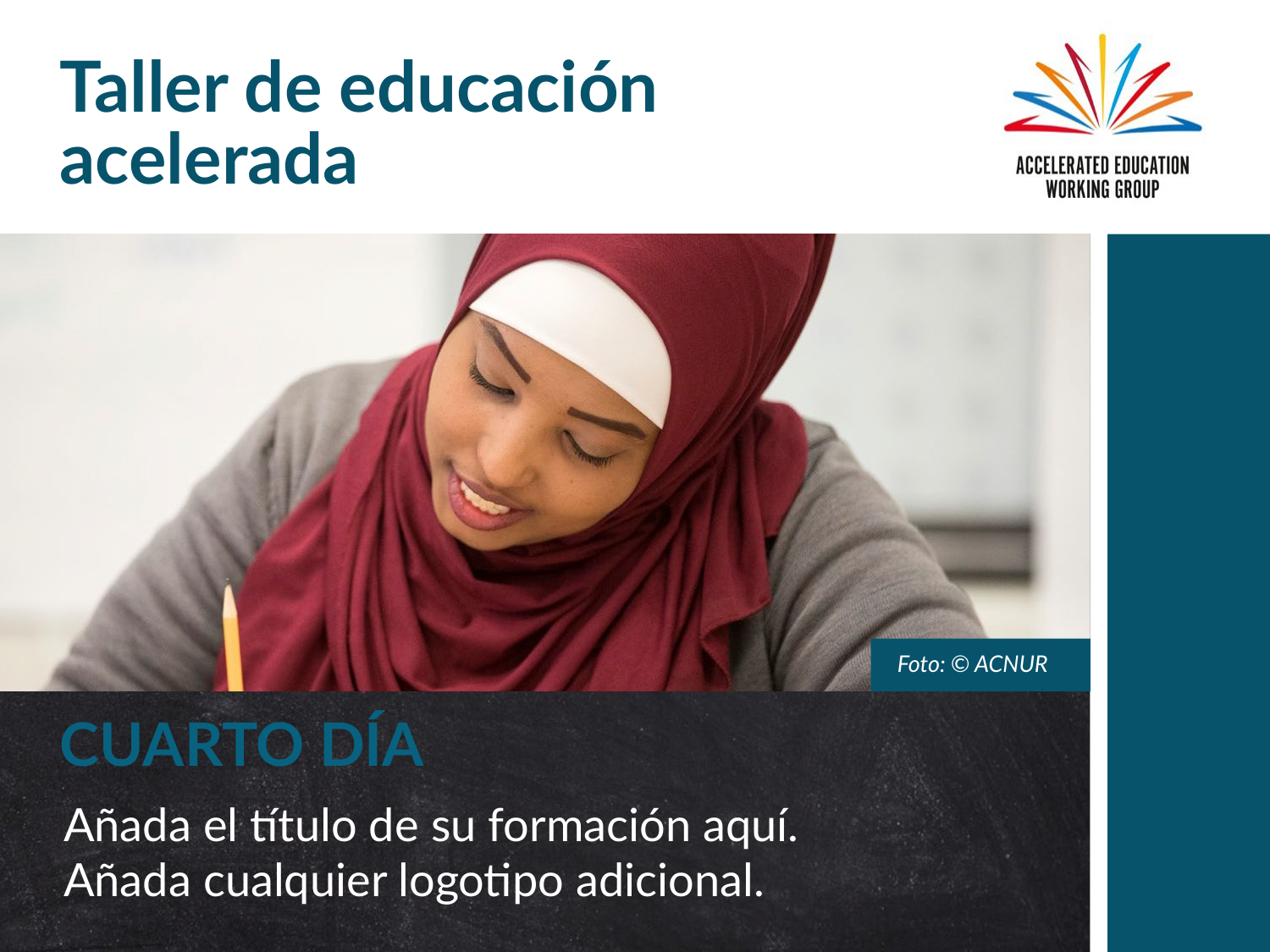

# Taller de educación acelerada

Foto: © ACNUR
CUARTO DÍA
Añada el título de su formación aquí.  Añada cualquier logotipo adicional.